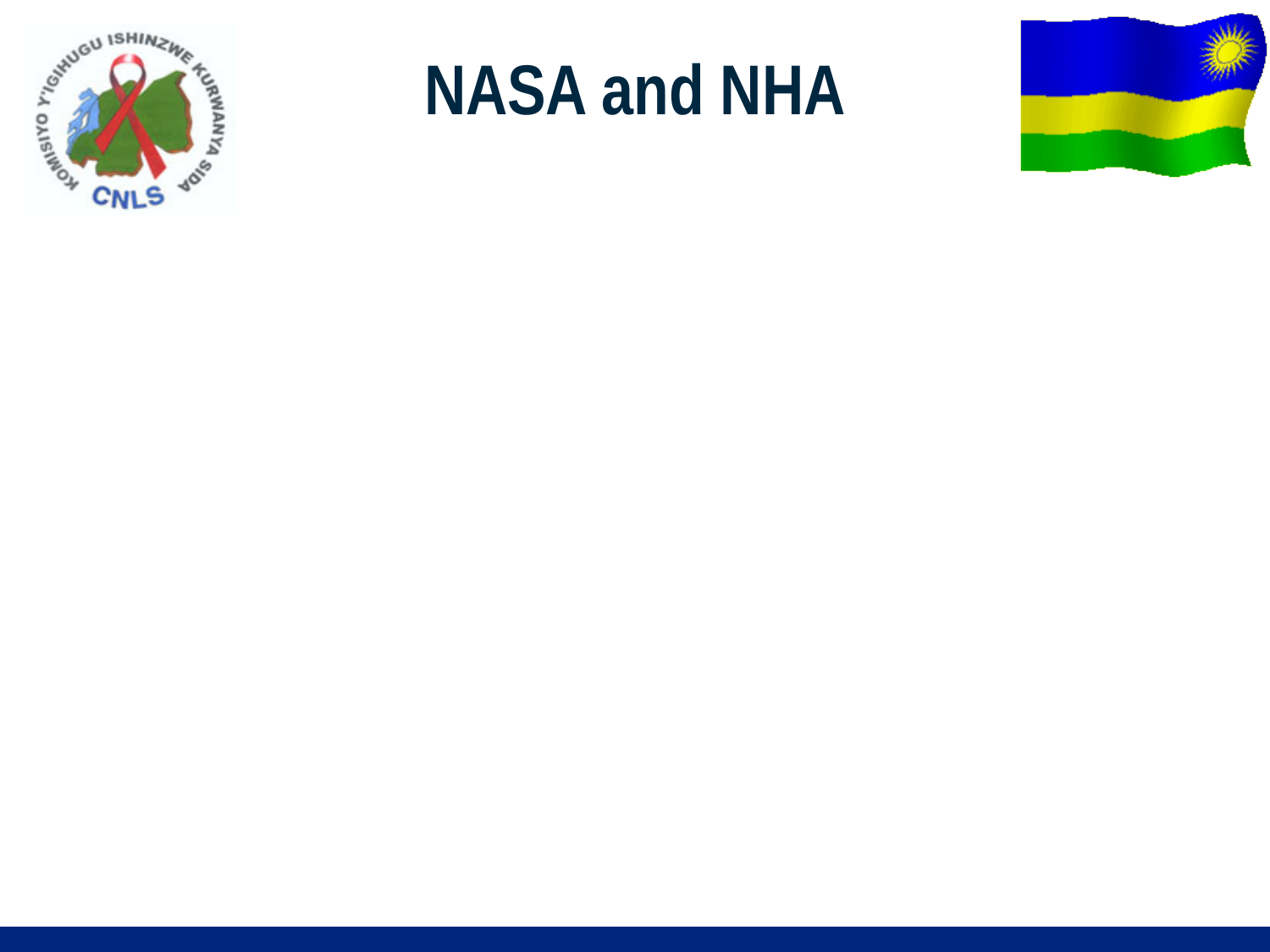

# NASA and NHA
National AIDS Spending Assessment (NASA),              Generally conducted by NAC (with UNAIDS), to monitor the annual flows of funds used to finance the multisectoral response to HIV/AIDS

National health accounts (NHA),                                      Generally conducted by MOH (with WHO, USAID), to track expenditures on overall health care with particular attention of health sub accounts as HIV/AIDS